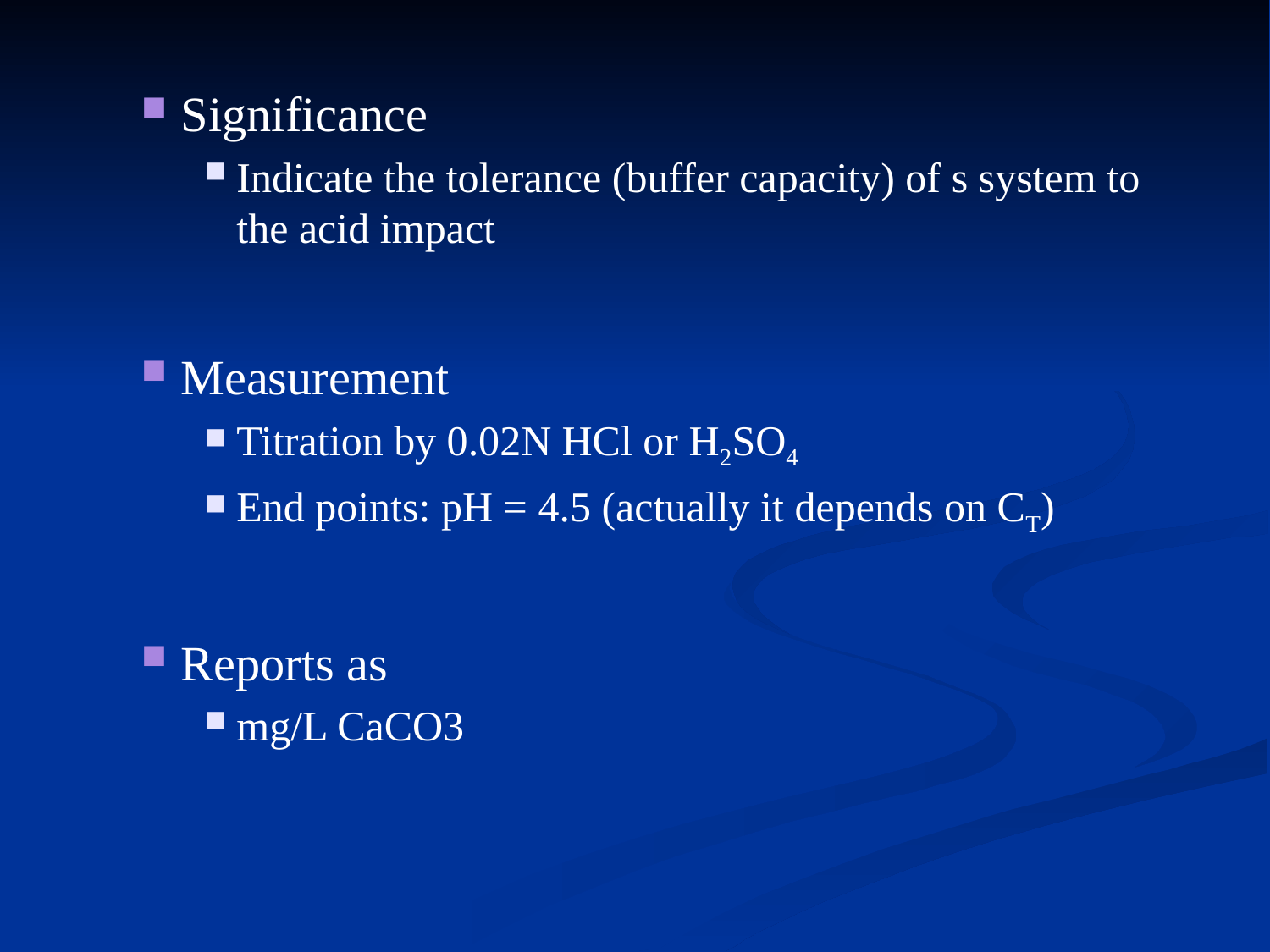

Significance
Indicate the tolerance (buffer capacity) of s system to the acid impact

Measurement
Titration by 0.02N HCl or H2SO4
End points: pH = 4.5 (actually it depends on CT)

Reports as
mg/L CaCO3